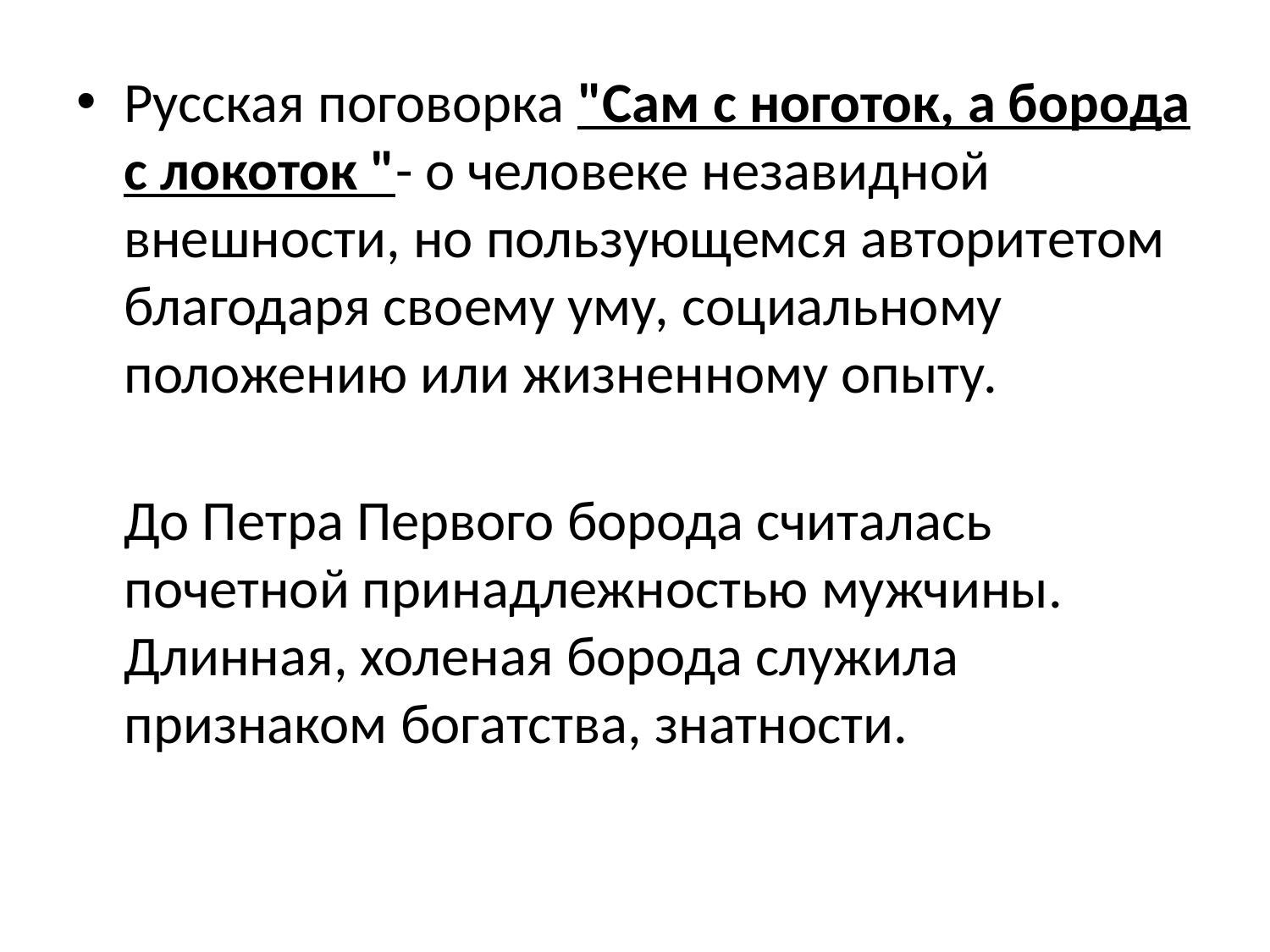

Русская поговорка "Сам с ноготок, а борода с локоток "- о человеке незавидной внешности, но пользующемся авторитетом благодаря своему уму, социальному положению или жизненному опыту.
До Петра Первого борода считалась почетной принадлежностью мужчины. Длинная, холеная борода служила признаком богатства, знатности.